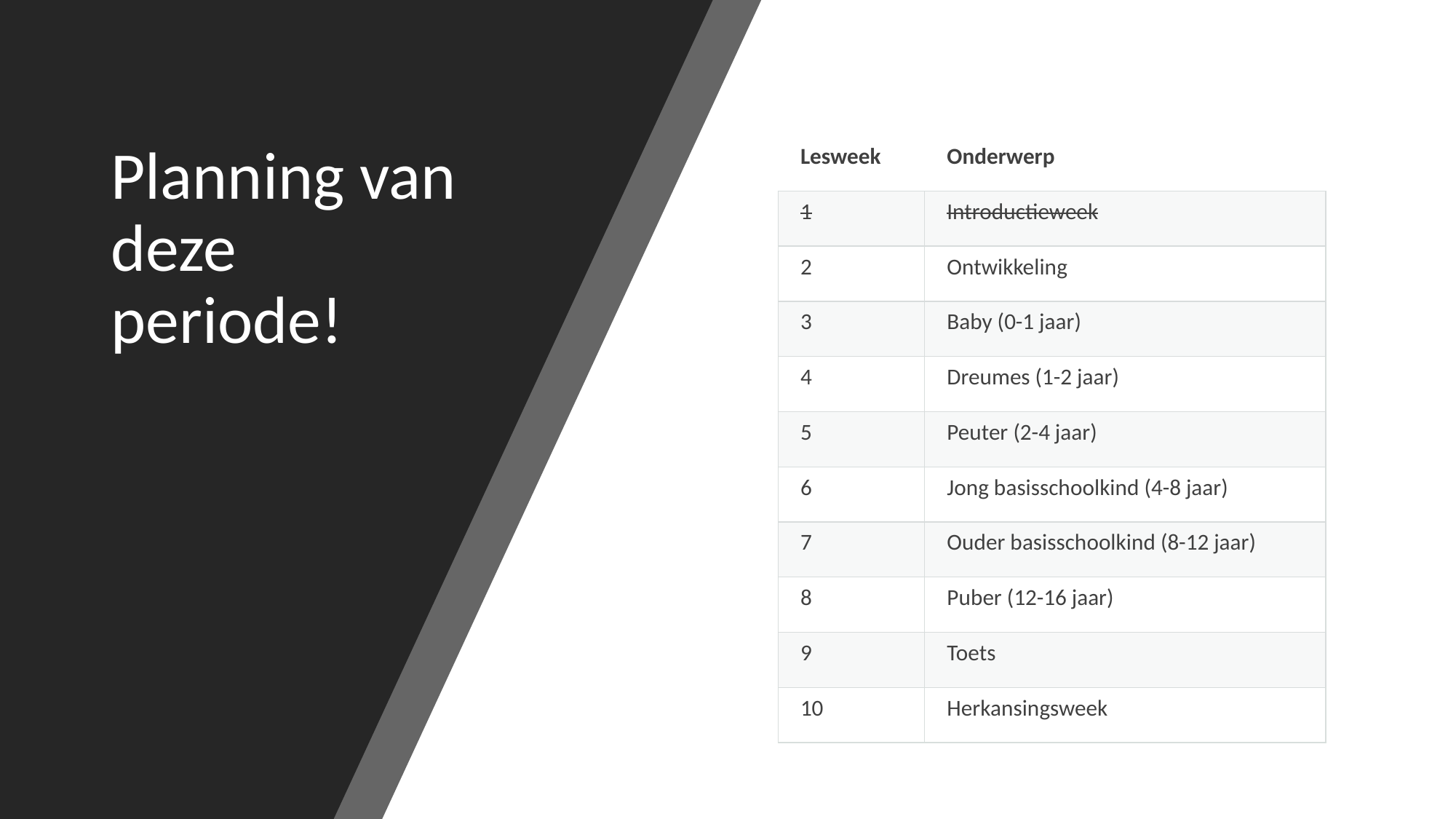

# Planning van deze periode!
| Lesweek | Onderwerp |
| --- | --- |
| 1 | Introductieweek |
| 2 | Ontwikkeling |
| 3 | Baby (0-1 jaar) |
| 4 | Dreumes (1-2 jaar) |
| 5 | Peuter (2-4 jaar) |
| 6 | Jong basisschoolkind (4-8 jaar) |
| 7 | Ouder basisschoolkind (8-12 jaar) |
| 8 | Puber (12-16 jaar) |
| 9 | Toets |
| 10 | Herkansingsweek |